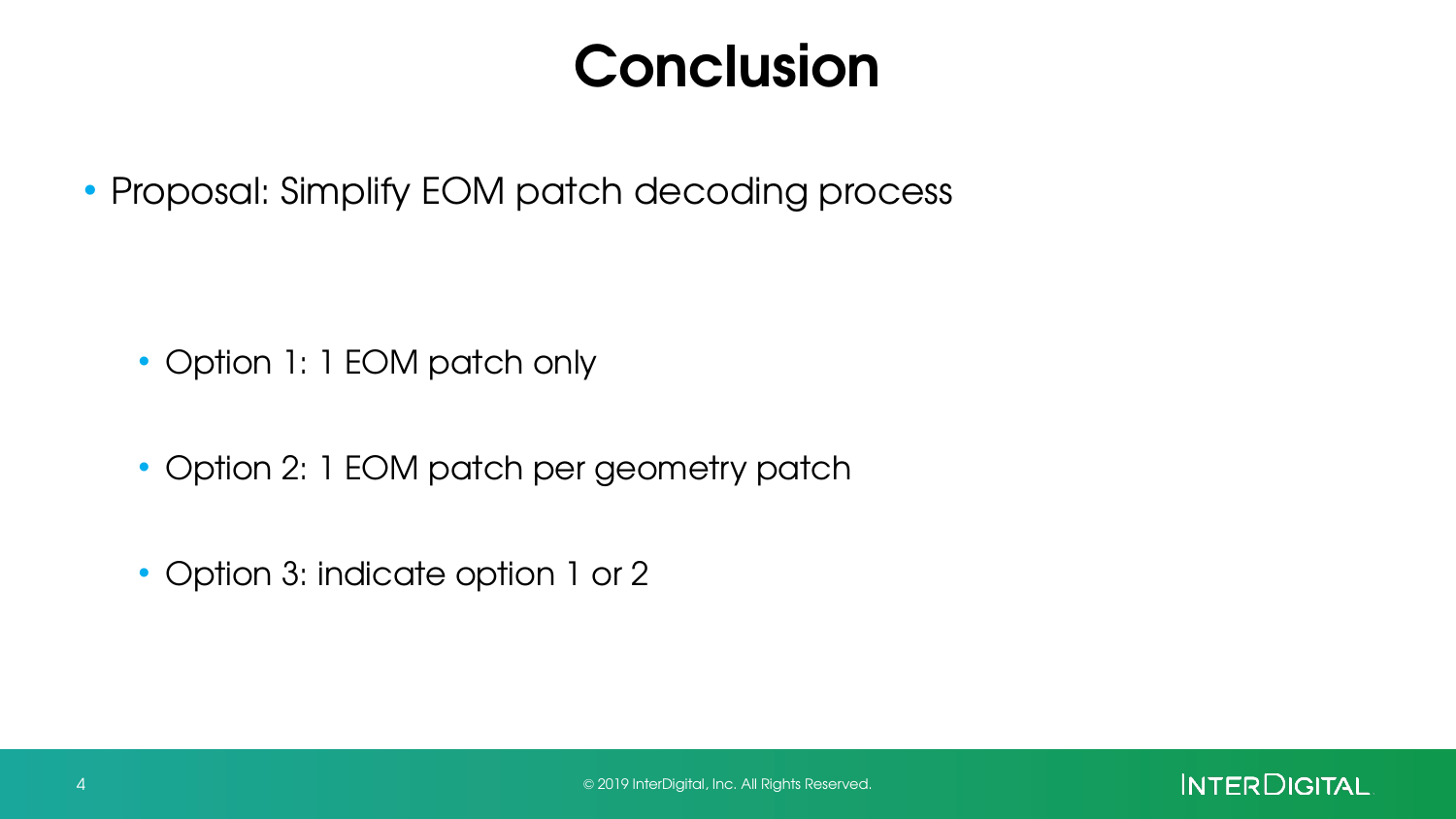

# Conclusion
Proposal: Simplify EOM patch decoding process

Option 1: 1 EOM patch only

Option 2: 1 EOM patch per geometry patch

Option 3: indicate option 1 or 2

4
© 2019 InterDigital, Inc. All Rights Reserved.